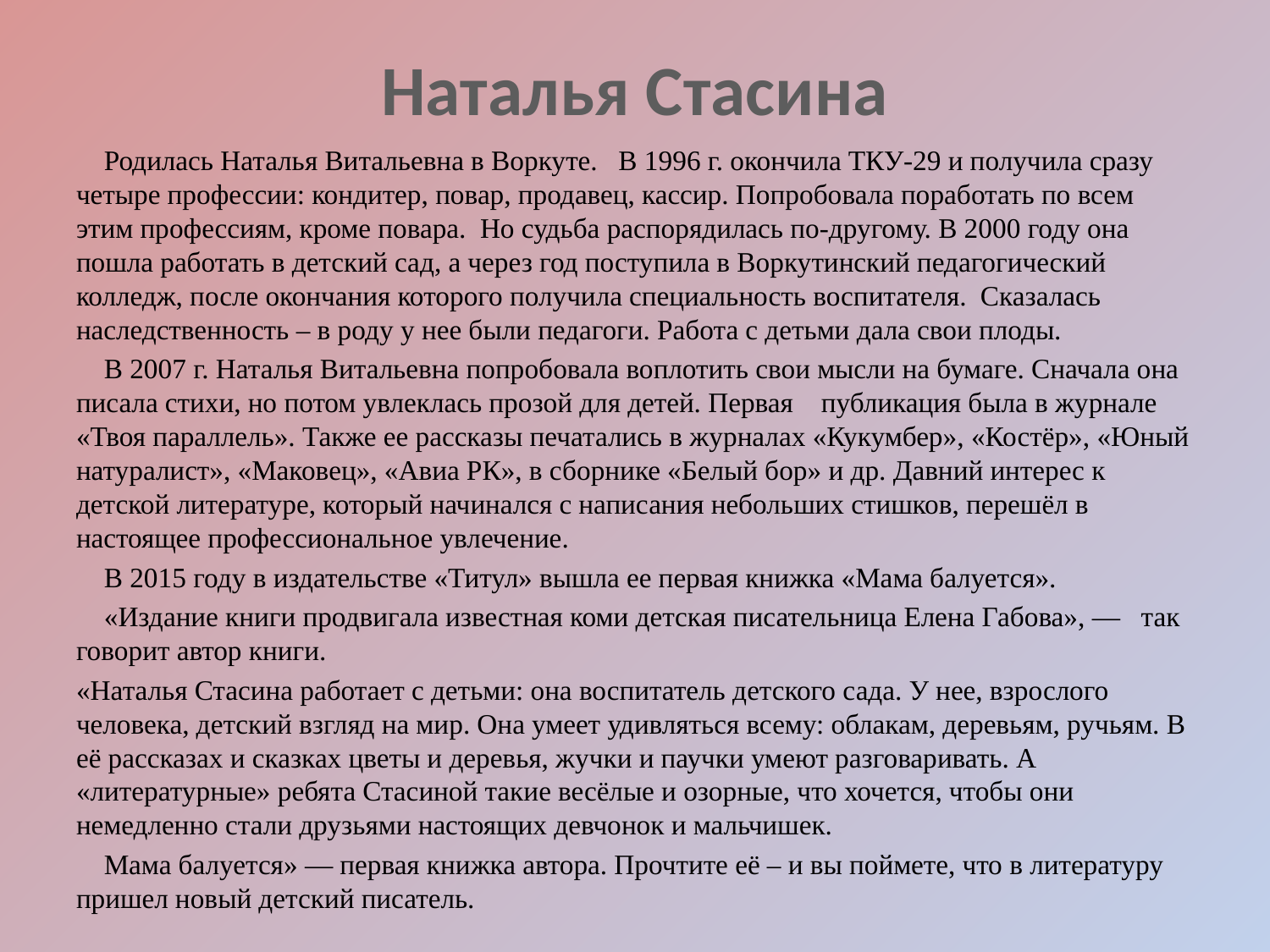

# Наталья Стасина
    Родилась Наталья Витальевна в Воркуте.   В 1996 г. окончила ТКУ-29 и получила сразу четыре профессии: кондитер, повар, продавец, кассир. Попробовала поработать по всем этим профессиям, кроме повара.  Но судьба распорядилась по-другому. В 2000 году она пошла работать в детский сад, а через год поступила в Воркутинский педагогический колледж, после окончания которого получила специальность воспитателя.  Сказалась наследственность – в роду у нее были педагоги. Работа с детьми дала свои плоды.
    В 2007 г. Наталья Витальевна попробовала воплотить свои мысли на бумаге. Сначала она писала стихи, но потом увлеклась прозой для детей. Первая    публикация была в журнале «Твоя параллель». Также ее рассказы печатались в журналах «Кукумбер», «Костёр», «Юный натуралист», «Маковец», «Авиа РК», в сборнике «Белый бор» и др. Давний интерес к детской литературе, который начинался с написания небольших стишков, перешёл в настоящее профессиональное увлечение.
    В 2015 году в издательстве «Титул» вышла ее первая книжка «Мама балуется».
    «Издание книги продвигала известная коми детская писательница Елена Габова», —   так говорит автор книги.
«Наталья Стасина работает с детьми: она воспитатель детского сада. У нее, взрослого человека, детский взгляд на мир. Она умеет удивляться всему: облакам, деревьям, ручьям. В её рассказах и сказках цветы и деревья, жучки и паучки умеют разговаривать. А «литературные» ребята Стасиной такие весёлые и озорные, что хочется, чтобы они немедленно стали друзьями настоящих девчонок и мальчишек.
    Мама балуется» — первая книжка автора. Прочтите её – и вы поймете, что в литературу пришел новый детский писатель.